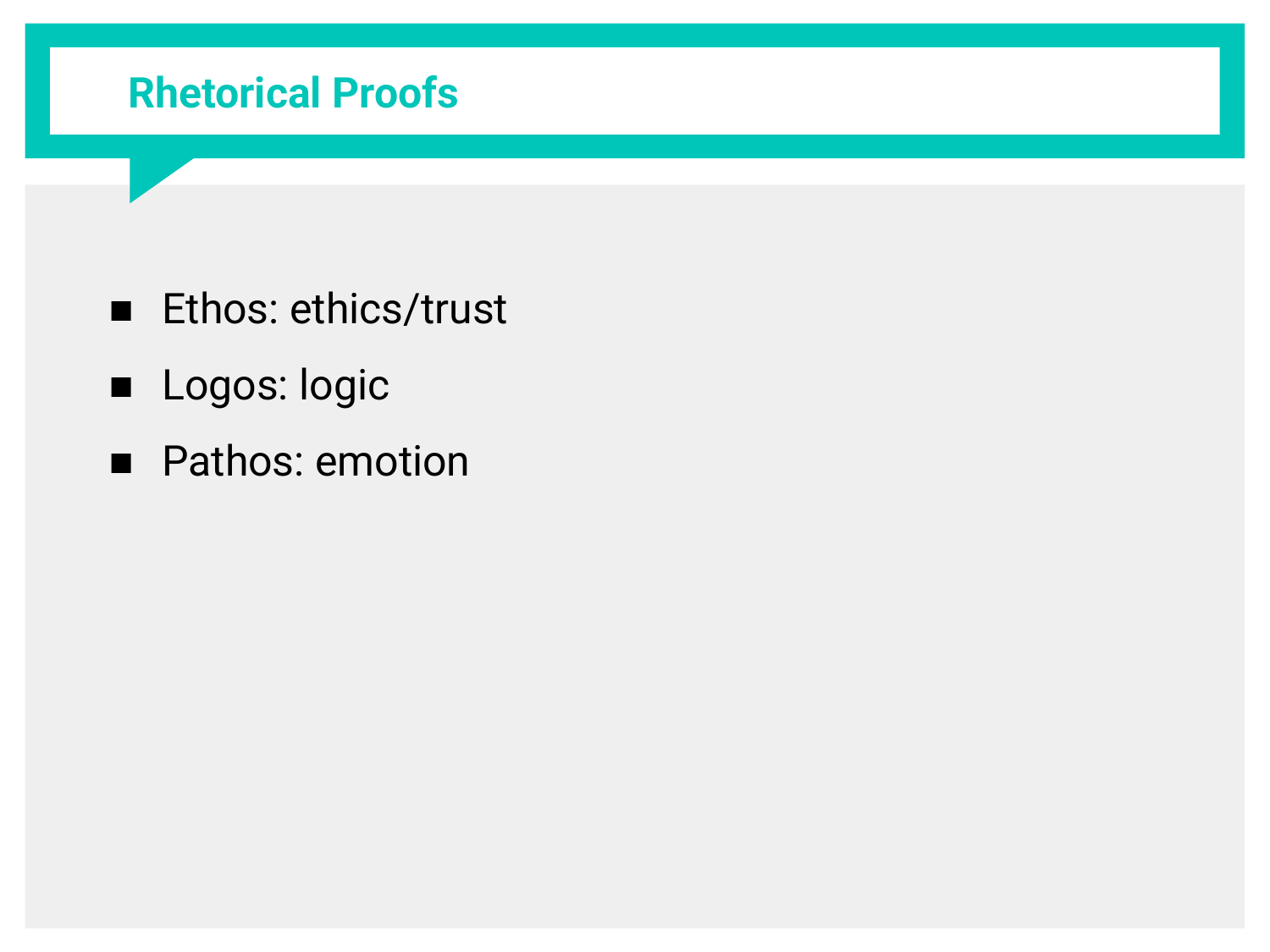

# Rhetorical Proofs
Ethos: ethics/trust
Logos: logic
Pathos: emotion